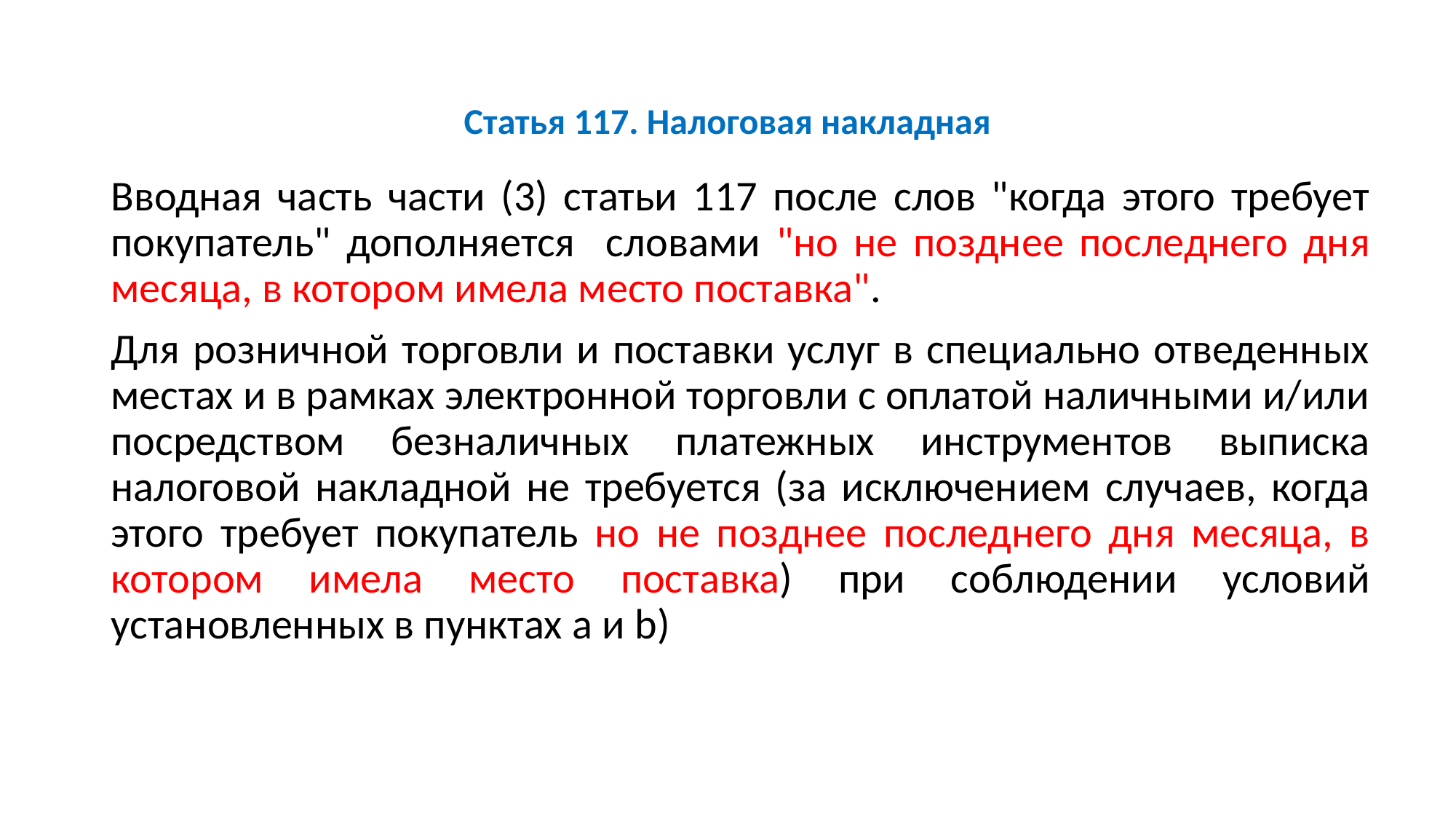

# Статья 117. Налоговая накладная
Вводная часть части (3) статьи 117 после слов "когда этого требует покупатель" дополняется  словами "но не позднее последнего дня месяца, в котором имела место поставка".
Для розничной торговли и поставки услуг в специально отведенных местах и в рамках электронной торговли с оплатой наличными и/или посредством безналичных платежных инструментов выписка налоговой накладной не требуется (за исключением случаев, когда этого требует покупатель но не позднее последнего дня месяца, в котором имела место поставка) при соблюдении условий установленных в пунктах а и b)